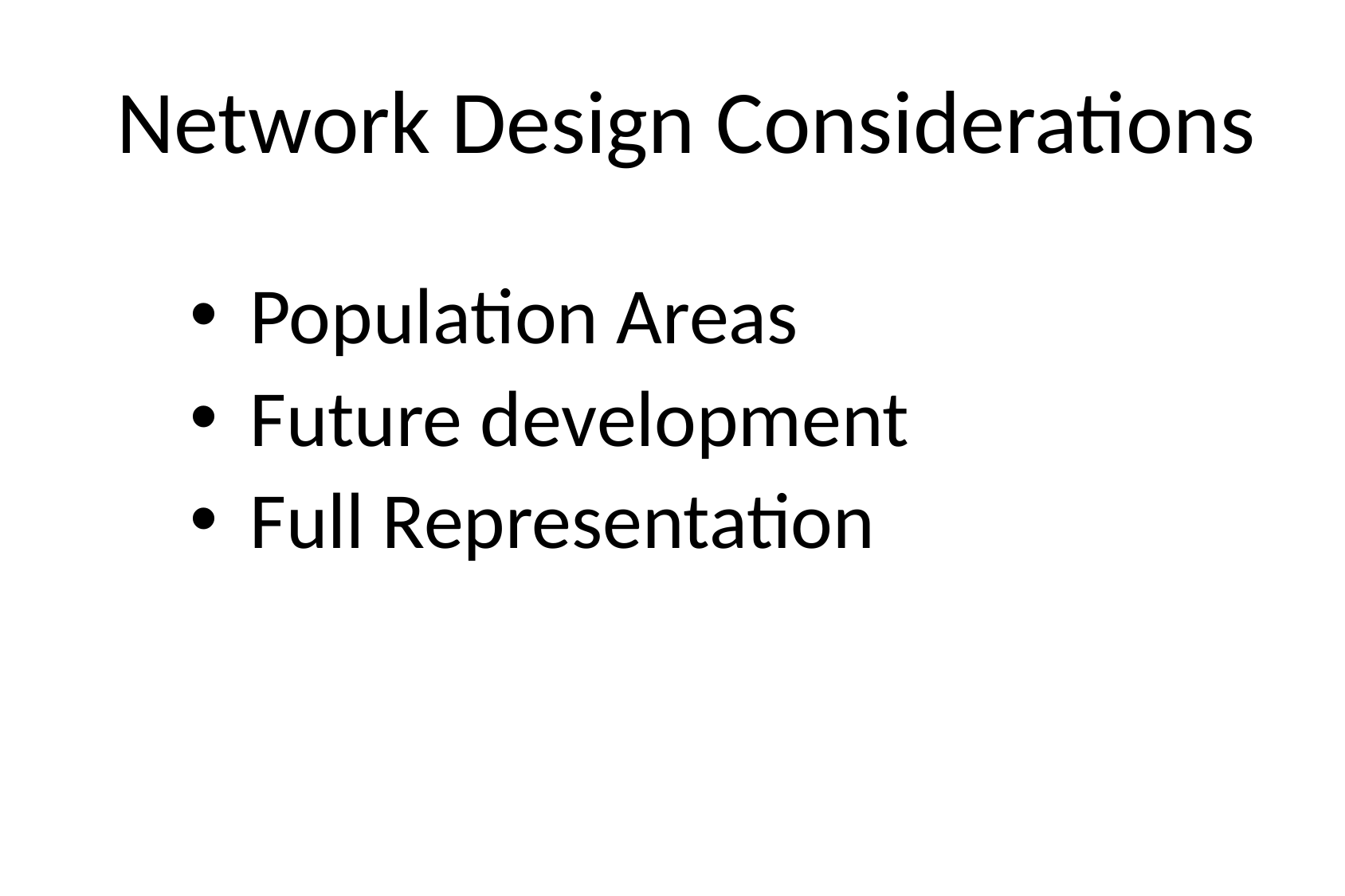

# Network Design Considerations
Population Areas
Future development
Full Representation